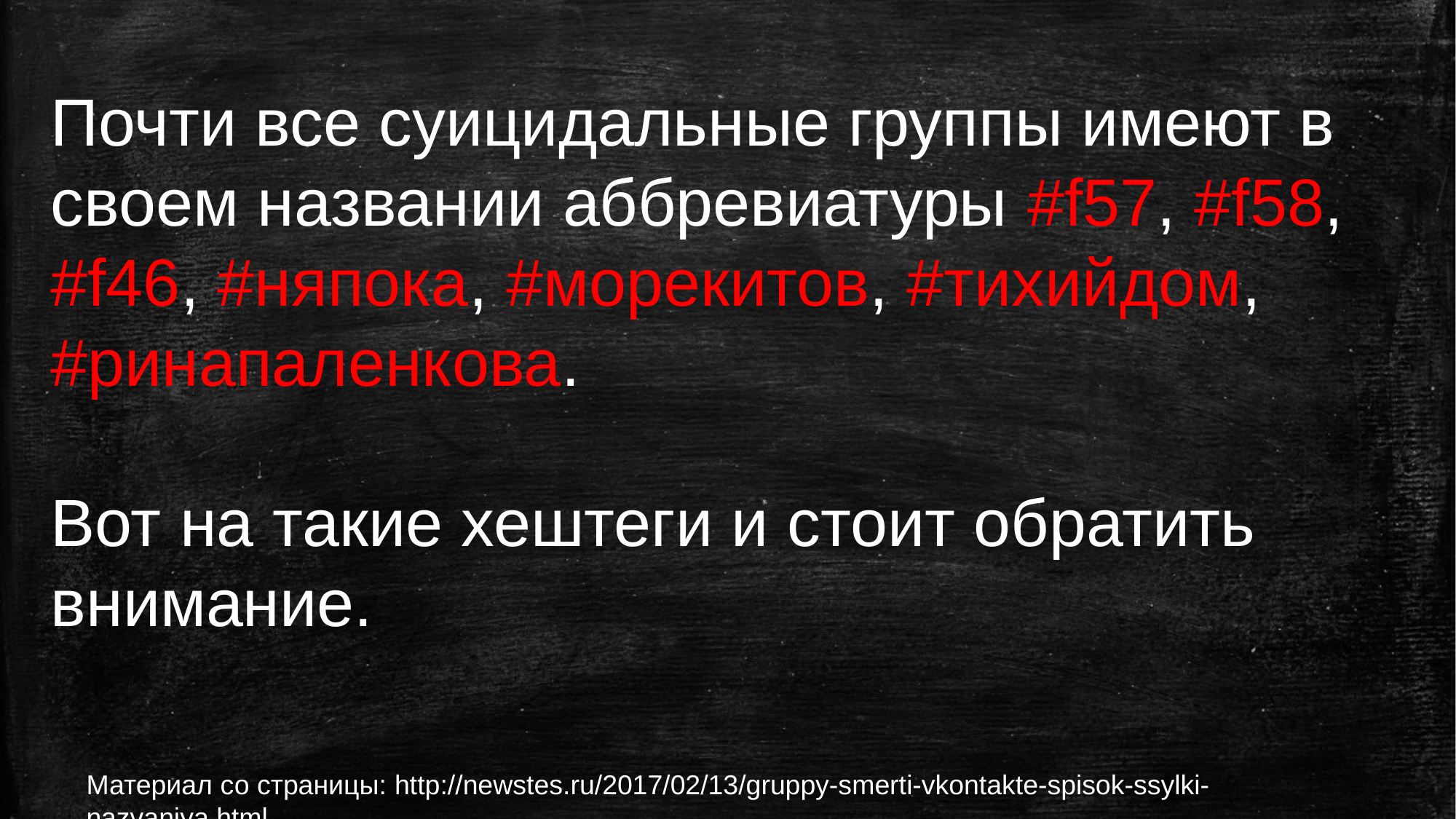

Почти все суицидальные группы имеют в своем названии аббревиатуры #f57, #f58, #f46, #няпока, #морекитов, #тихийдом, #ринапаленкова.

Вот на такие хештеги и стоит обратить внимание.
Материал со страницы: http://newstes.ru/2017/02/13/gruppy-smerti-vkontakte-spisok-ssylki-nazvaniya.html